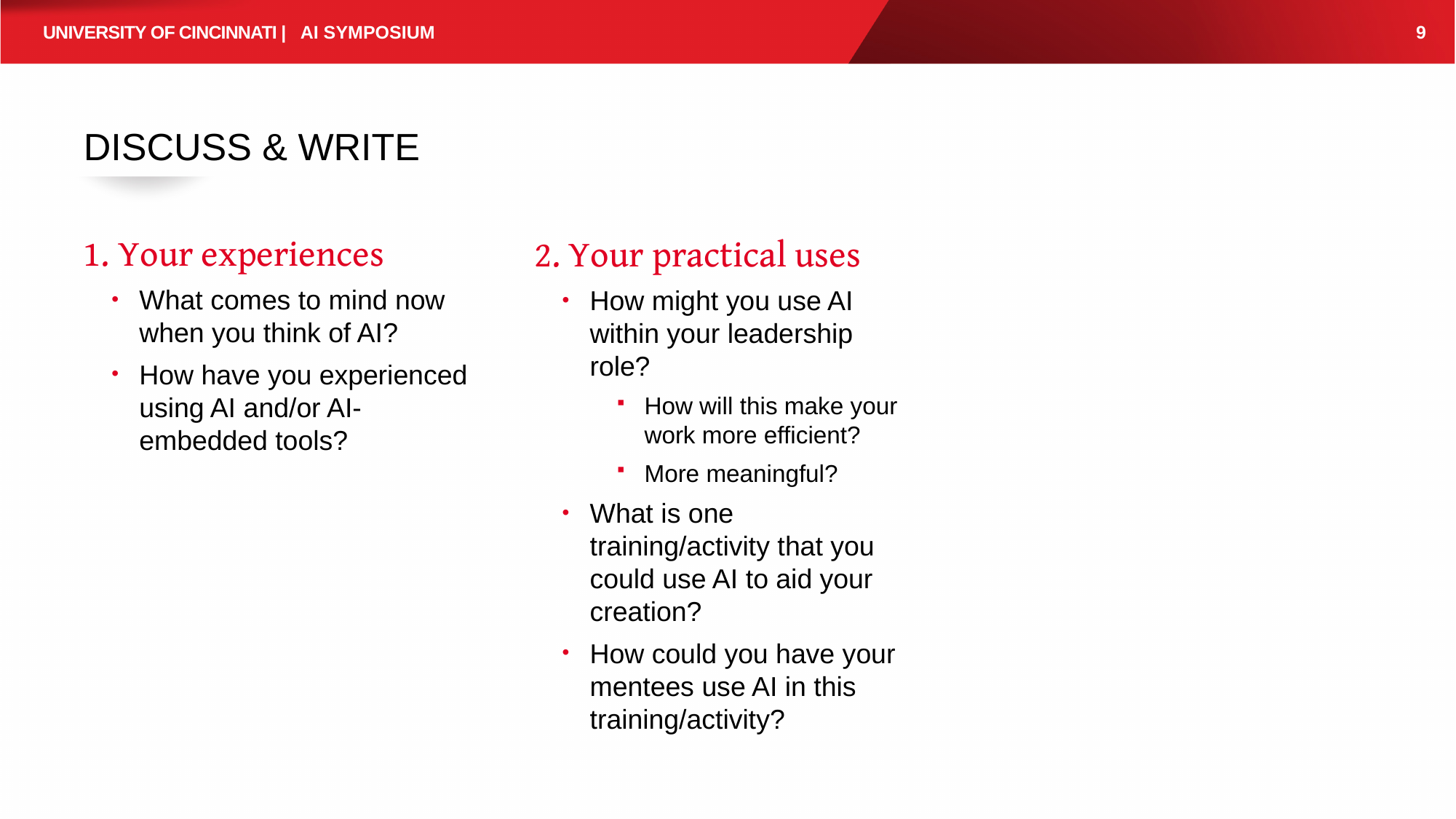

AI SYMPOSIUM
9
# DISCUSS & WRITE
1. Your experiences
What comes to mind now when you think of AI?
How have you experienced using AI and/or AI-embedded tools?

2. Your practical uses
How might you use AI within your leadership role?
How will this make your work more efficient?
More meaningful?
What is one training/activity that you could use AI to aid your creation?
How could you have your mentees use AI in this training/activity?